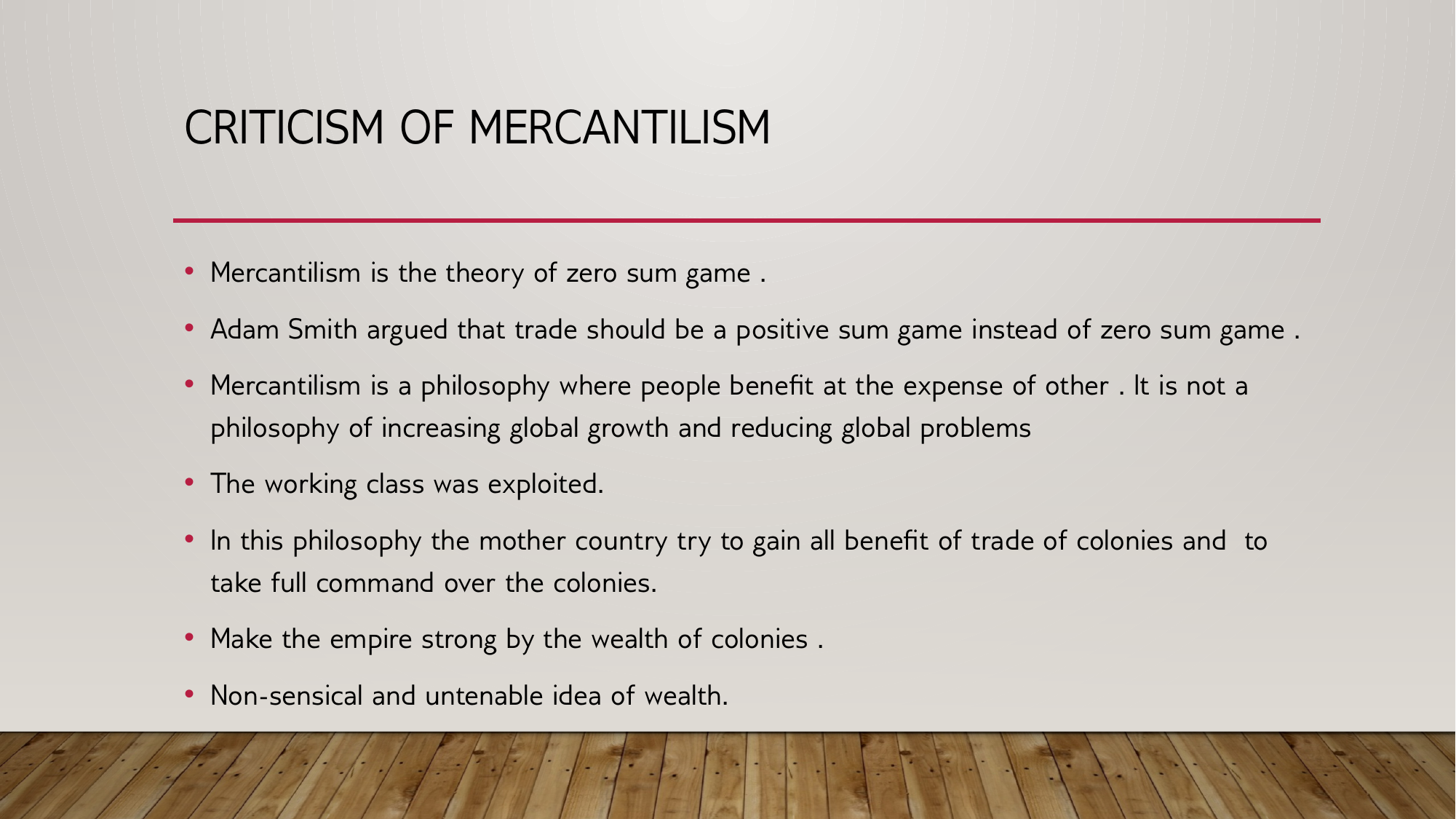

# Criticism of mercantilism
Mercantilism is the theory of zero sum game .
Adam Smith argued that trade should be a positive sum game instead of zero sum game .
Mercantilism is a philosophy where people benefit at the expense of other . It is not a philosophy of increasing global growth and reducing global problems
The working class was exploited.
In this philosophy the mother country try to gain all benefit of trade of colonies and  to take full command over the colonies.
Make the empire strong by the wealth of colonies .
Non-sensical and untenable idea of wealth.